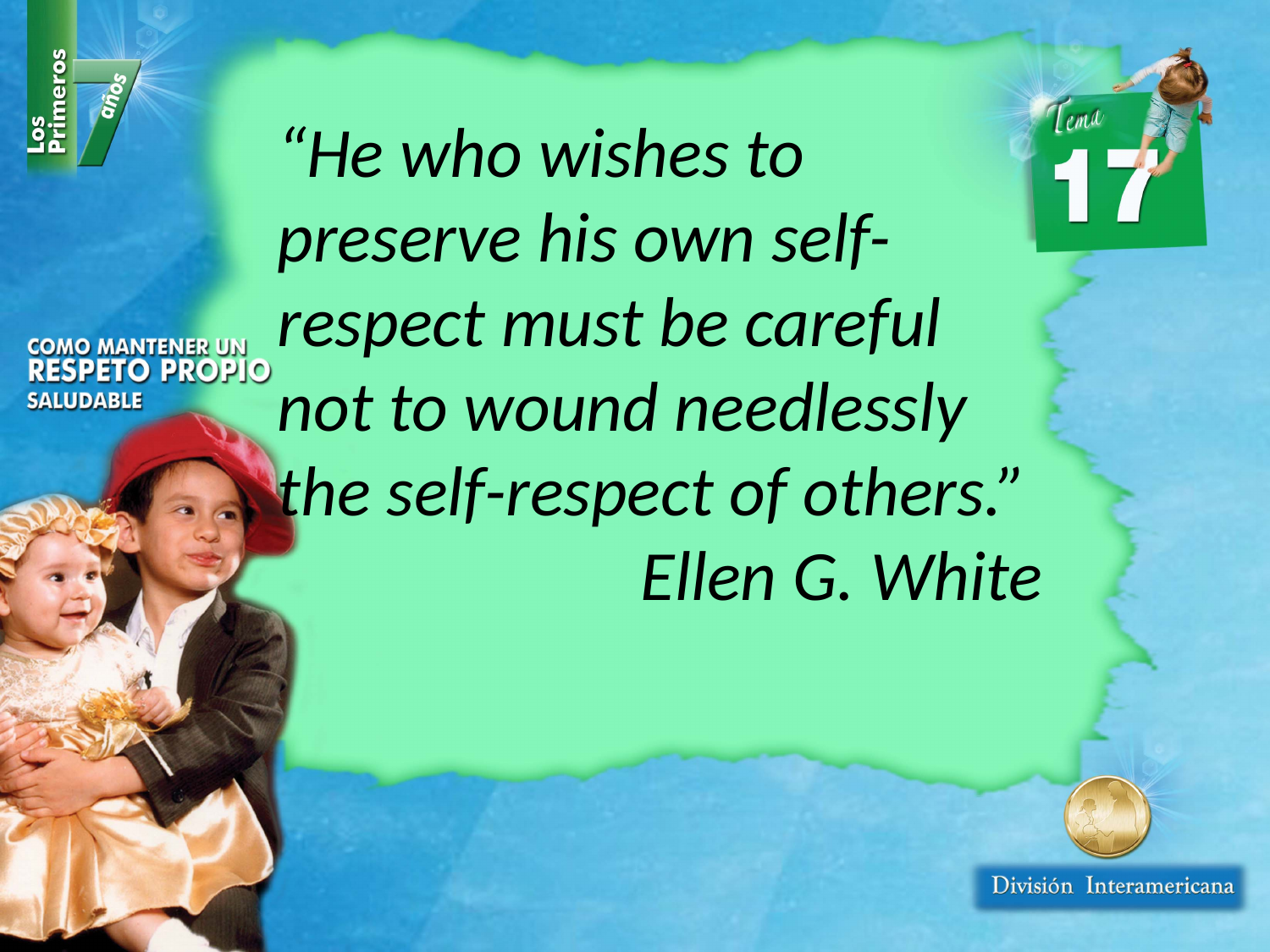

“He who wishes to preserve his own self-respect must be careful not to wound needlessly the self-respect of others.”
Ellen G. White